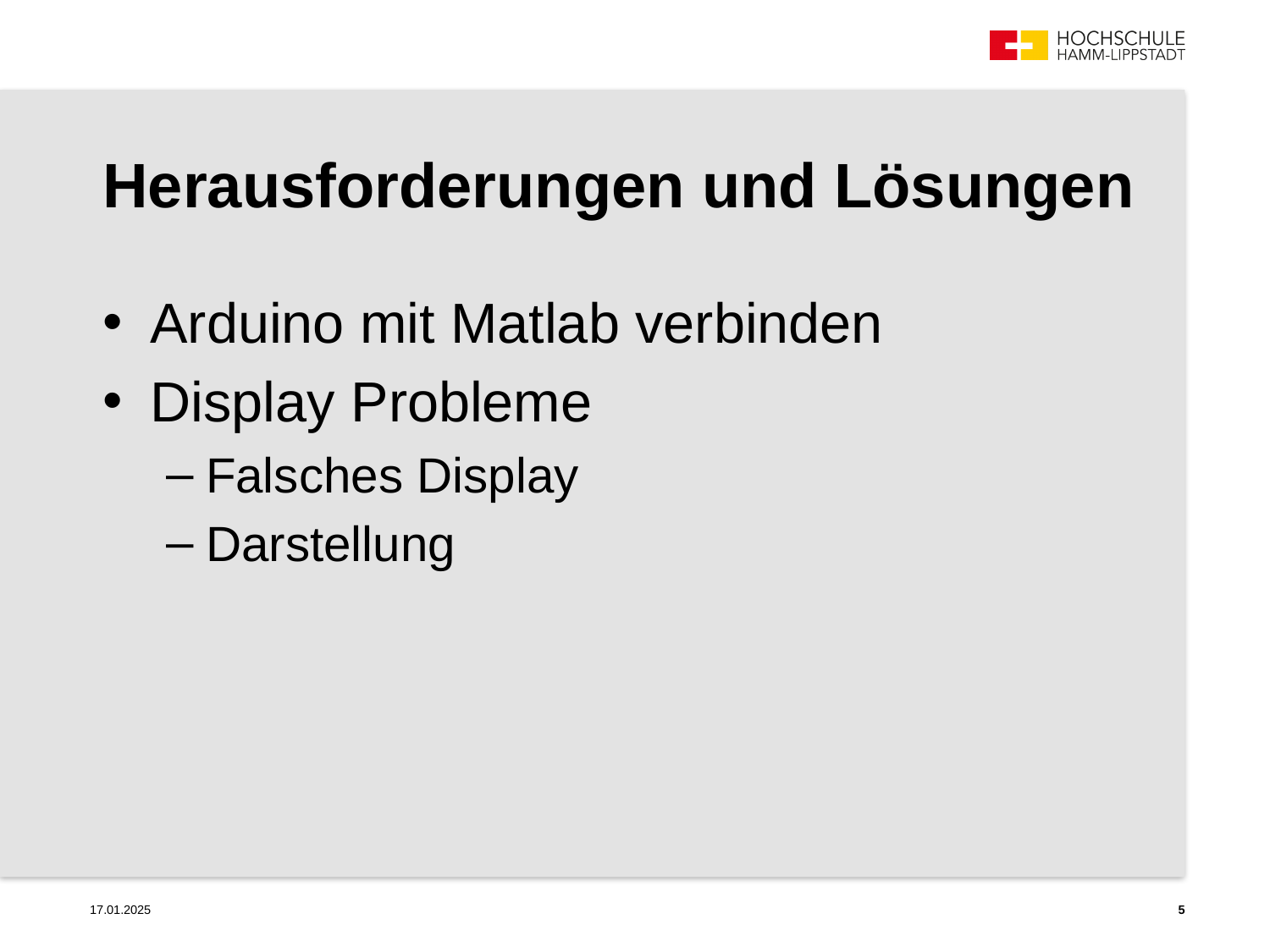

# Herausforderungen und Lösungen
Arduino mit Matlab verbinden
Display Probleme
Falsches Display
Darstellung

17.01.2025
5